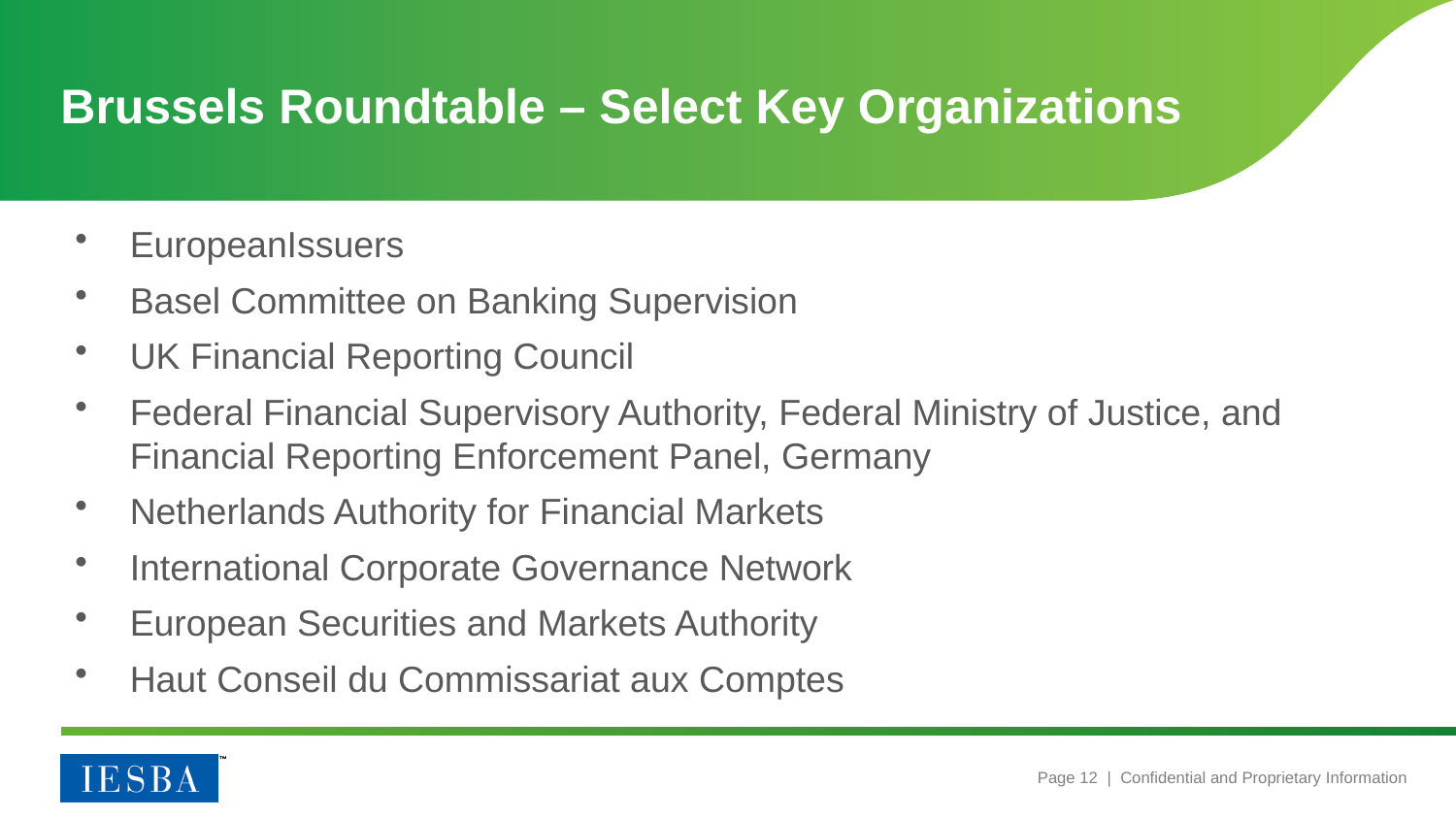

# Brussels Roundtable – Select Key Organizations
EuropeanIssuers
Basel Committee on Banking Supervision
UK Financial Reporting Council
Federal Financial Supervisory Authority, Federal Ministry of Justice, and Financial Reporting Enforcement Panel, Germany
Netherlands Authority for Financial Markets
International Corporate Governance Network
European Securities and Markets Authority
Haut Conseil du Commissariat aux Comptes